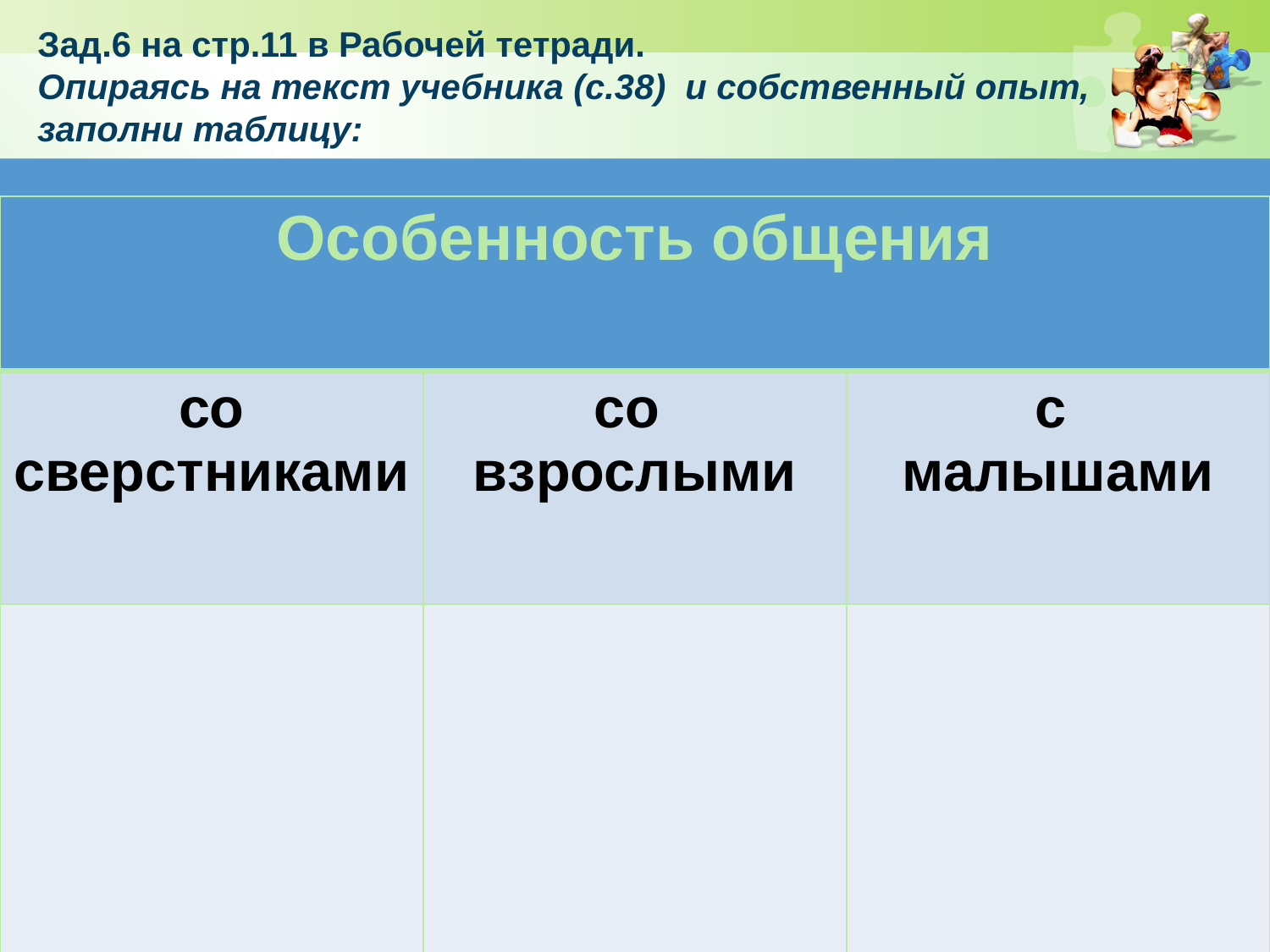

# Зад.6 на стр.11 в Рабочей тетради. Опираясь на текст учебника (с.38)  и собственный опыт, заполни таблицу:
| Особенность общения |  |  |
| --- | --- | --- |
| со сверстниками | со взрослыми | с малышами |
|  |  |  |